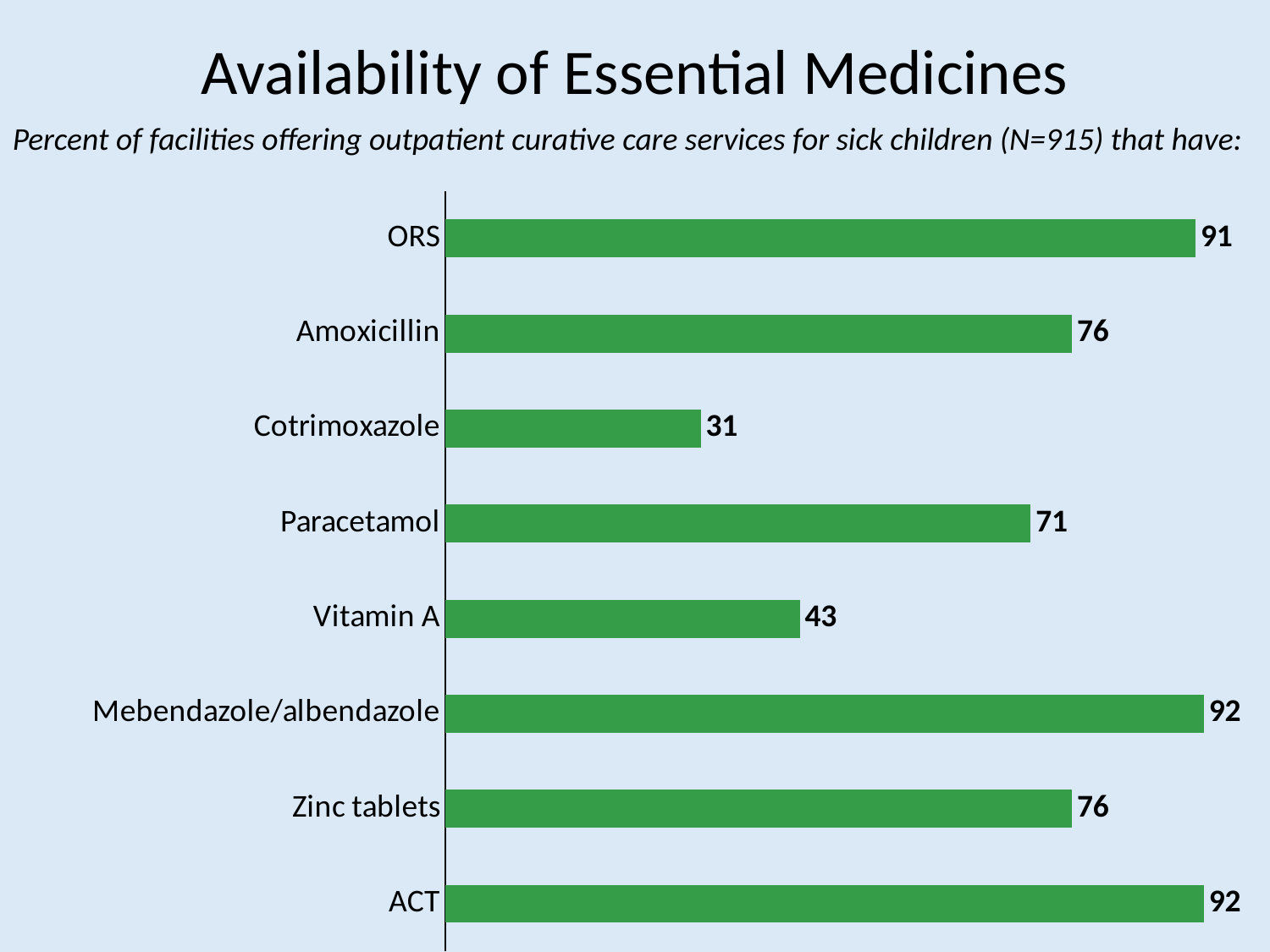

# Availability of Essential Medicines
Percent of facilities offering outpatient curative care services for sick children (N=915) that have:

### Chart

| Category | Series 1 |
|---|---|
| ACT | 92.0 |
| Zinc tablets | 76.0 |
| Mebendazole/albendazole | 92.0 |
| Vitamin A | 43.0 |
| Paracetamol | 71.0 |
| Cotrimoxazole | 31.0 |
| Amoxicillin | 76.0 |
| ORS | 91.0 |